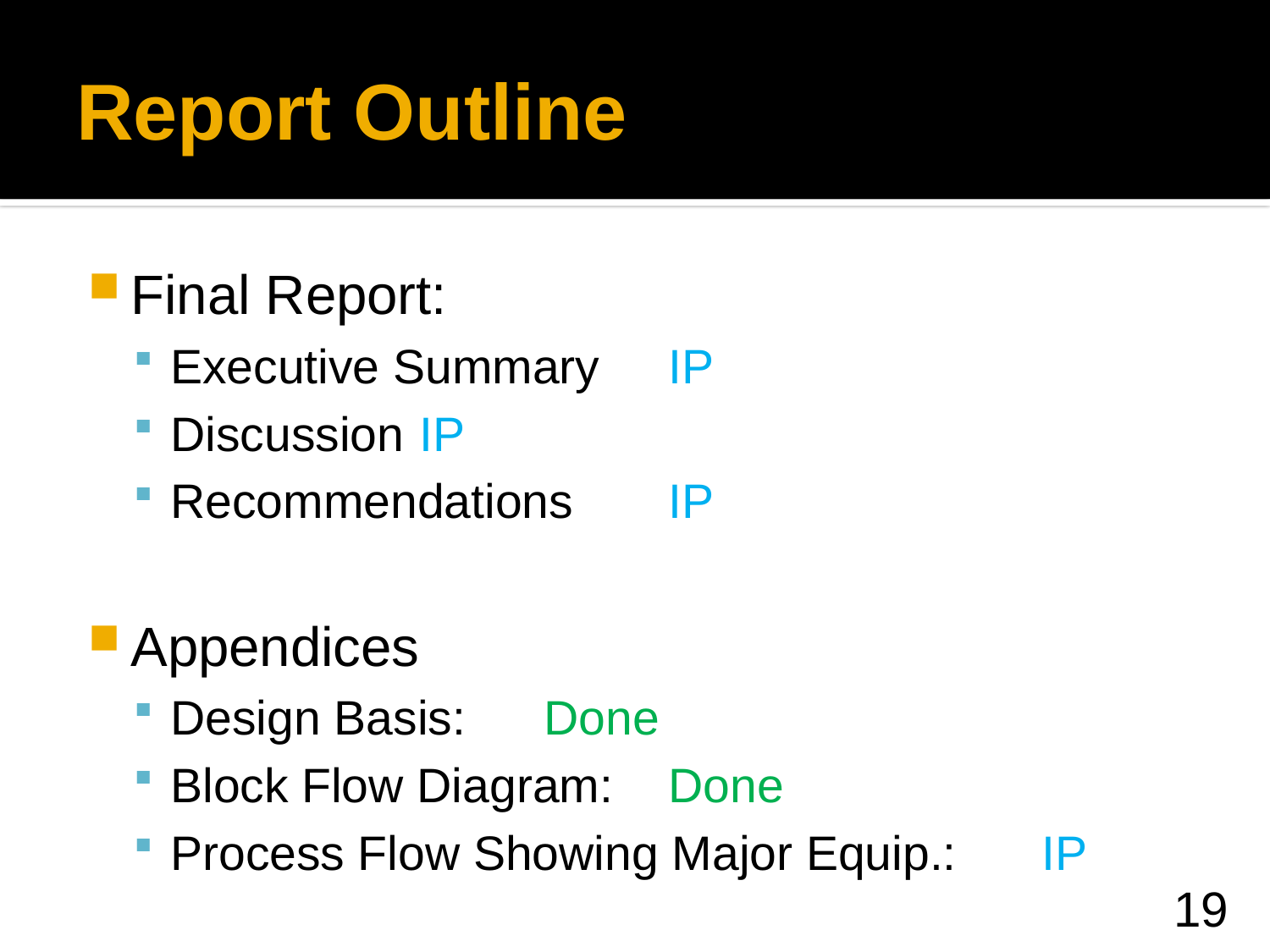

# Report Outline
Final Report:
Executive Summary				IP
Discussion					IP
Recommendations 				IP

Appendices
Design Basis: 					Done
Block Flow Diagram: 			Done
Process Flow Showing Major Equip.:  	IP

19